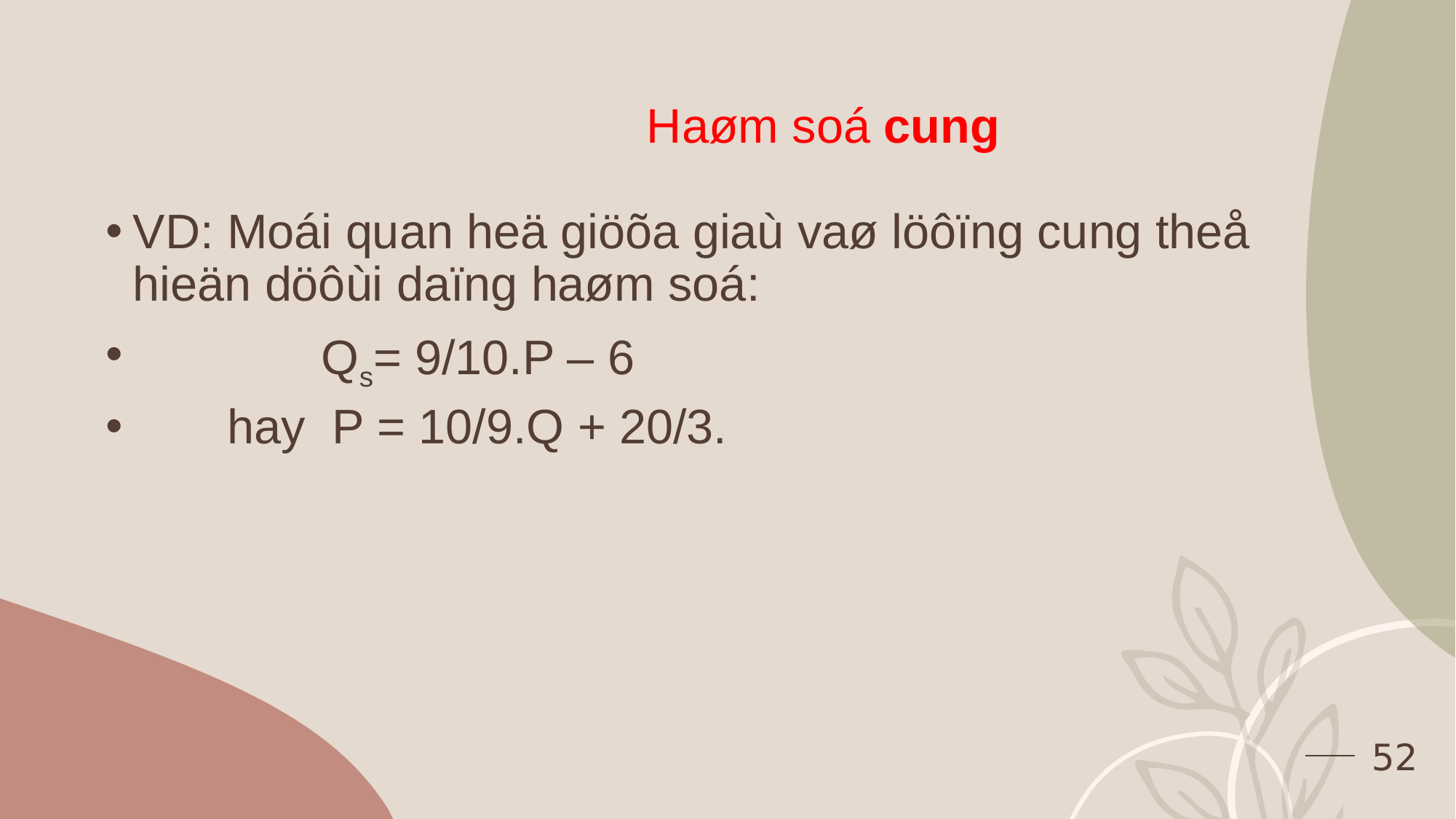

Haøm soá cung
#
VD: Moái quan heä giöõa giaù vaø löôïng cung theå hieän döôùi daïng haøm soá:
              Qs= 9/10.P – 6
       hay  P = 10/9.Q + 20/3.

52